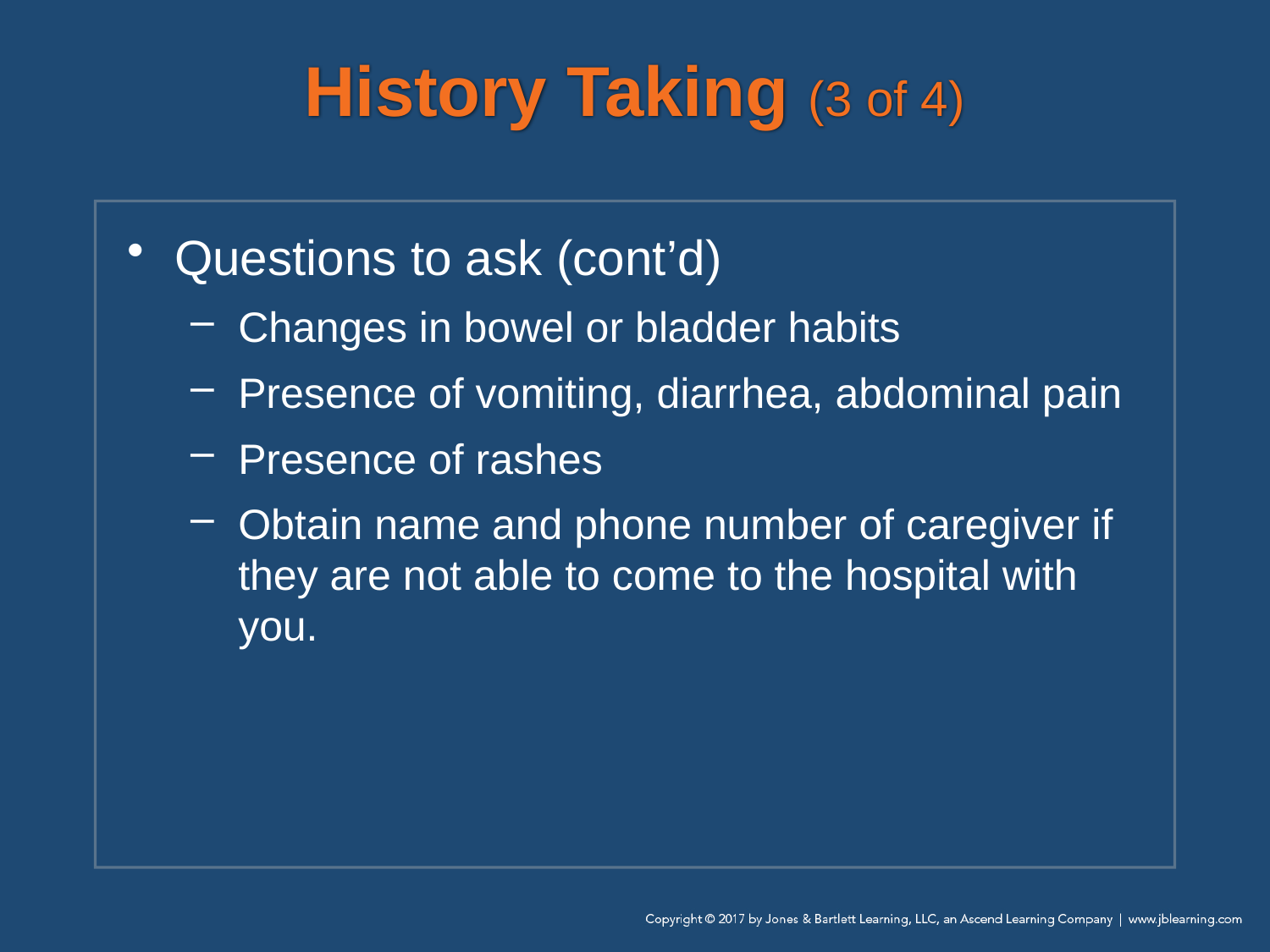

# History Taking (3 of 4)
Questions to ask (cont’d)
Changes in bowel or bladder habits
Presence of vomiting, diarrhea, abdominal pain
Presence of rashes
Obtain name and phone number of caregiver if they are not able to come to the hospital with you.